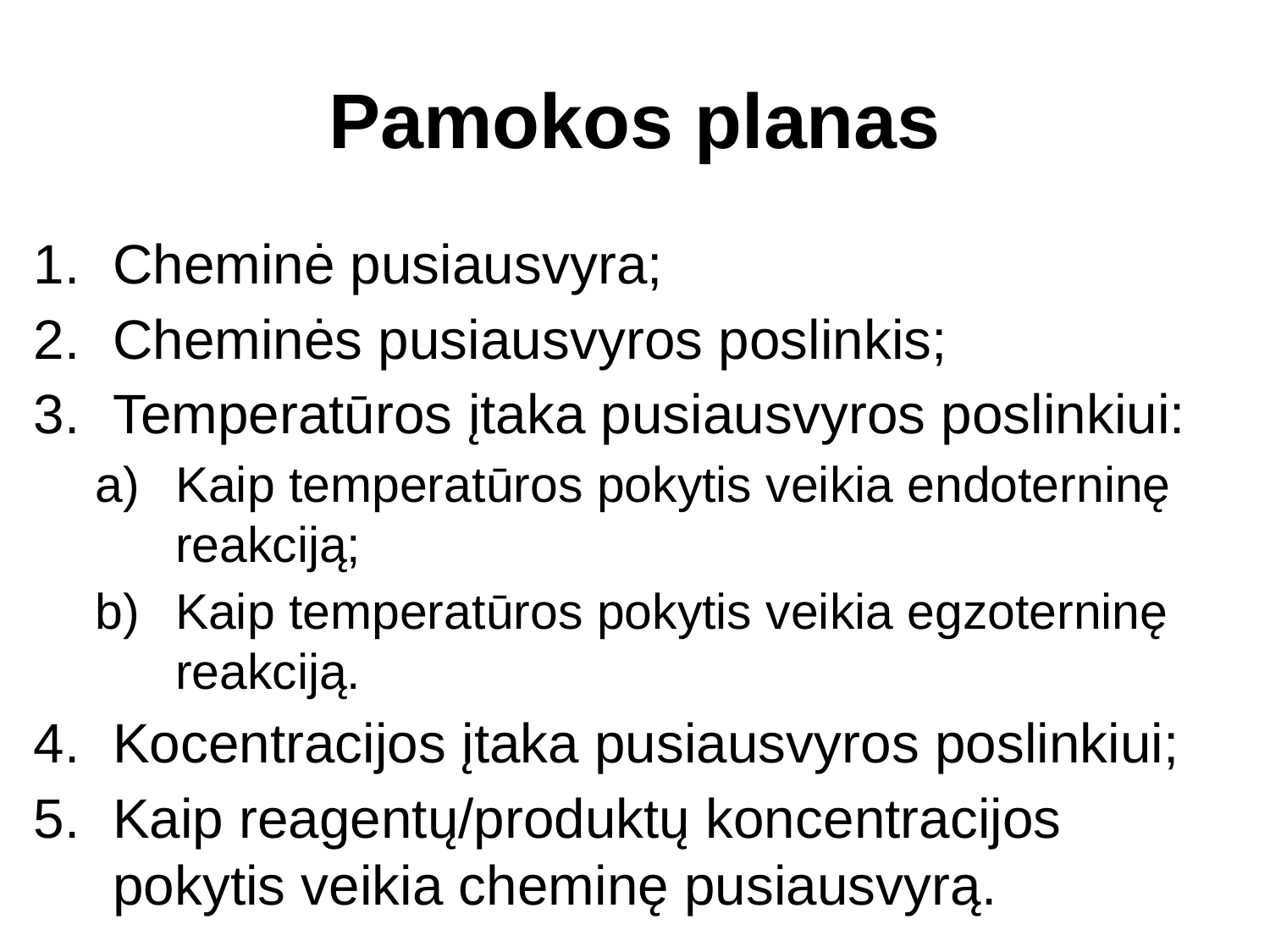

# Pamokos planas
Cheminė pusiausvyra;
Cheminės pusiausvyros poslinkis;
Temperatūros įtaka pusiausvyros poslinkiui:
Kaip temperatūros pokytis veikia endoterninę reakciją;
Kaip temperatūros pokytis veikia egzoterninę reakciją.
Kocentracijos įtaka pusiausvyros poslinkiui;
Kaip reagentų/produktų koncentracijos pokytis veikia cheminę pusiausvyrą.